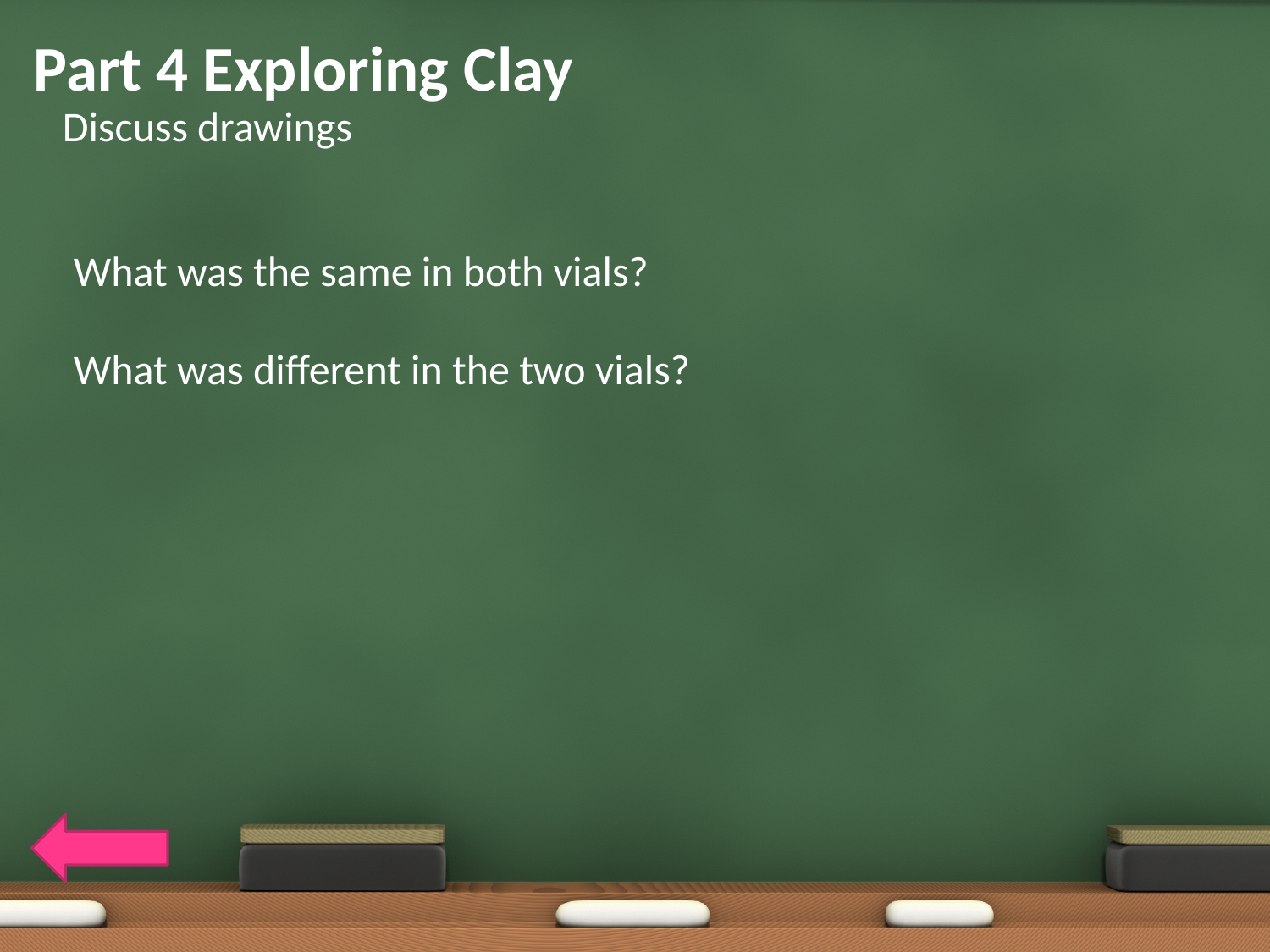

# Part 4 Exploring Clay
Discuss drawings
What was the same in both vials?
What was different in the two vials?